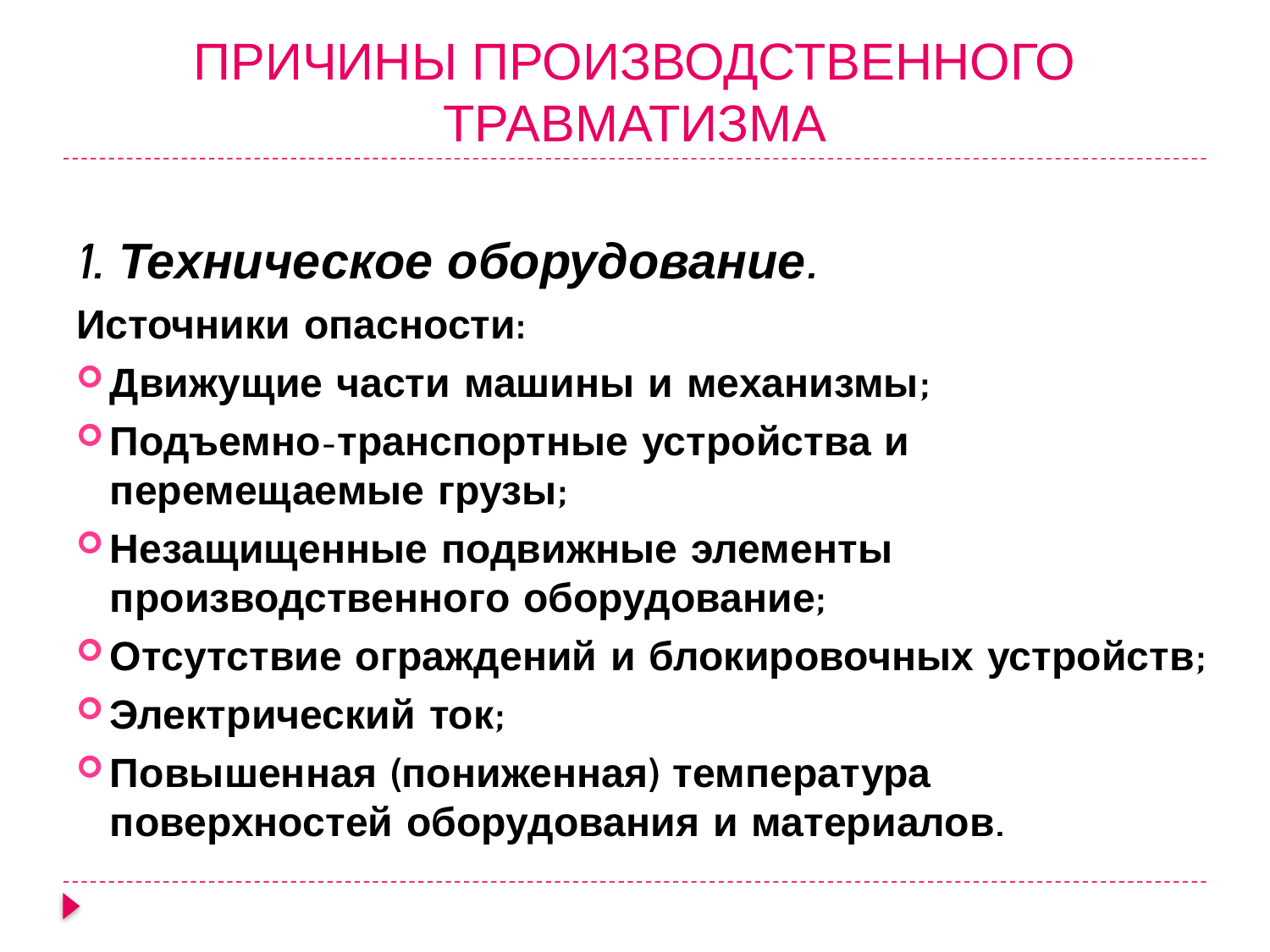

# ПРИЧИНЫ ПРОИЗВОДСТВЕННОГО ТРАВМАТИЗМА
1. Техническое оборудование.
Источники опасности:
Движущие части машины и механизмы;
Подъемно-транспортные устройства и перемещаемые грузы;
Незащищенные подвижные элементы производственного оборудование;
Отсутствие ограждений и блокировочных устройств;
Электрический ток;
Повышенная (пониженная) температура поверхностей оборудования и материалов.